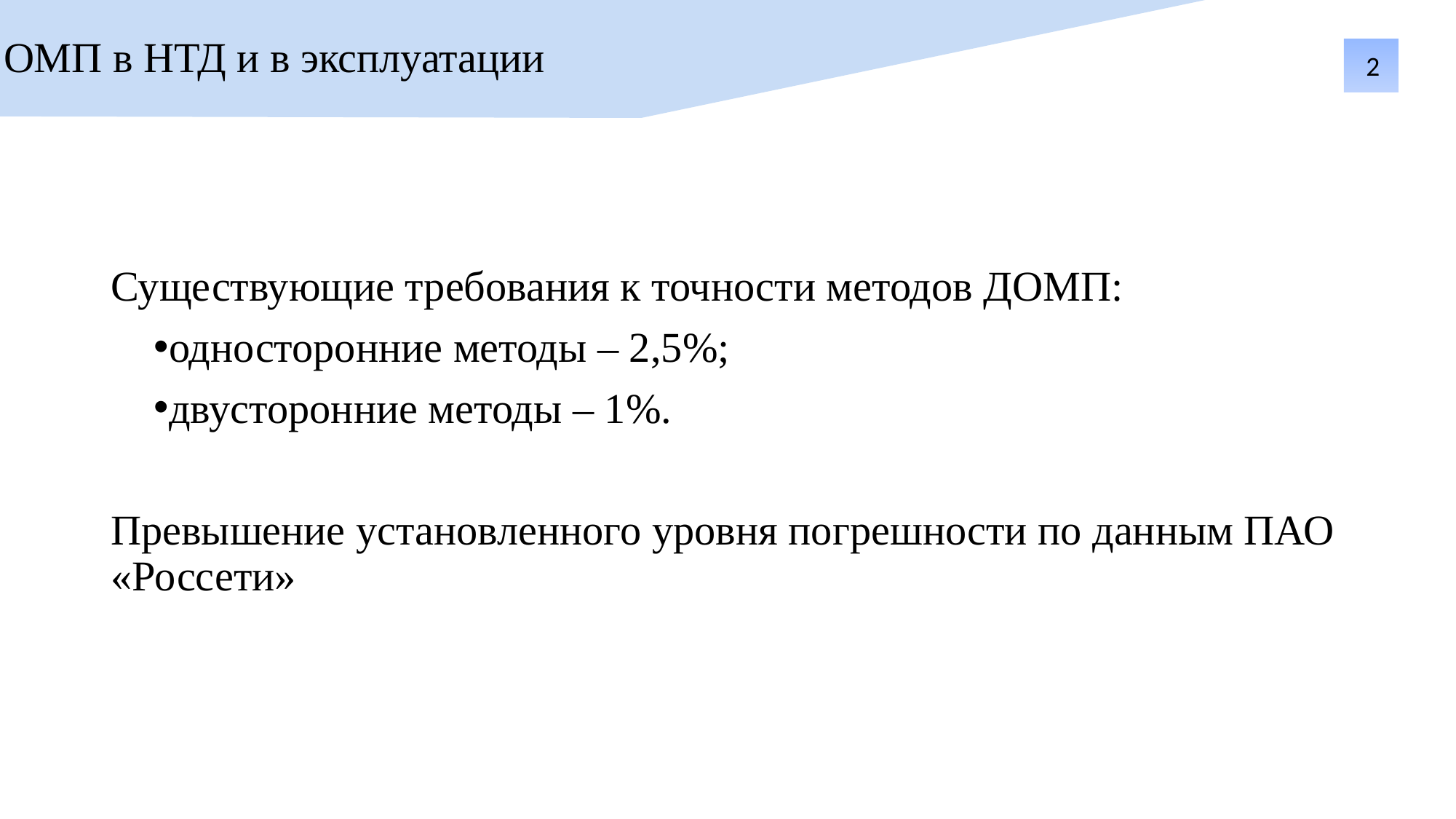

# ОМП в НТД и в эксплуатации

2
Существующие требования к точности методов ДОМП:
односторонние методы – 2,5%;
двусторонние методы – 1%.

Превышение установленного уровня погрешности по данным ПАО «Россети»